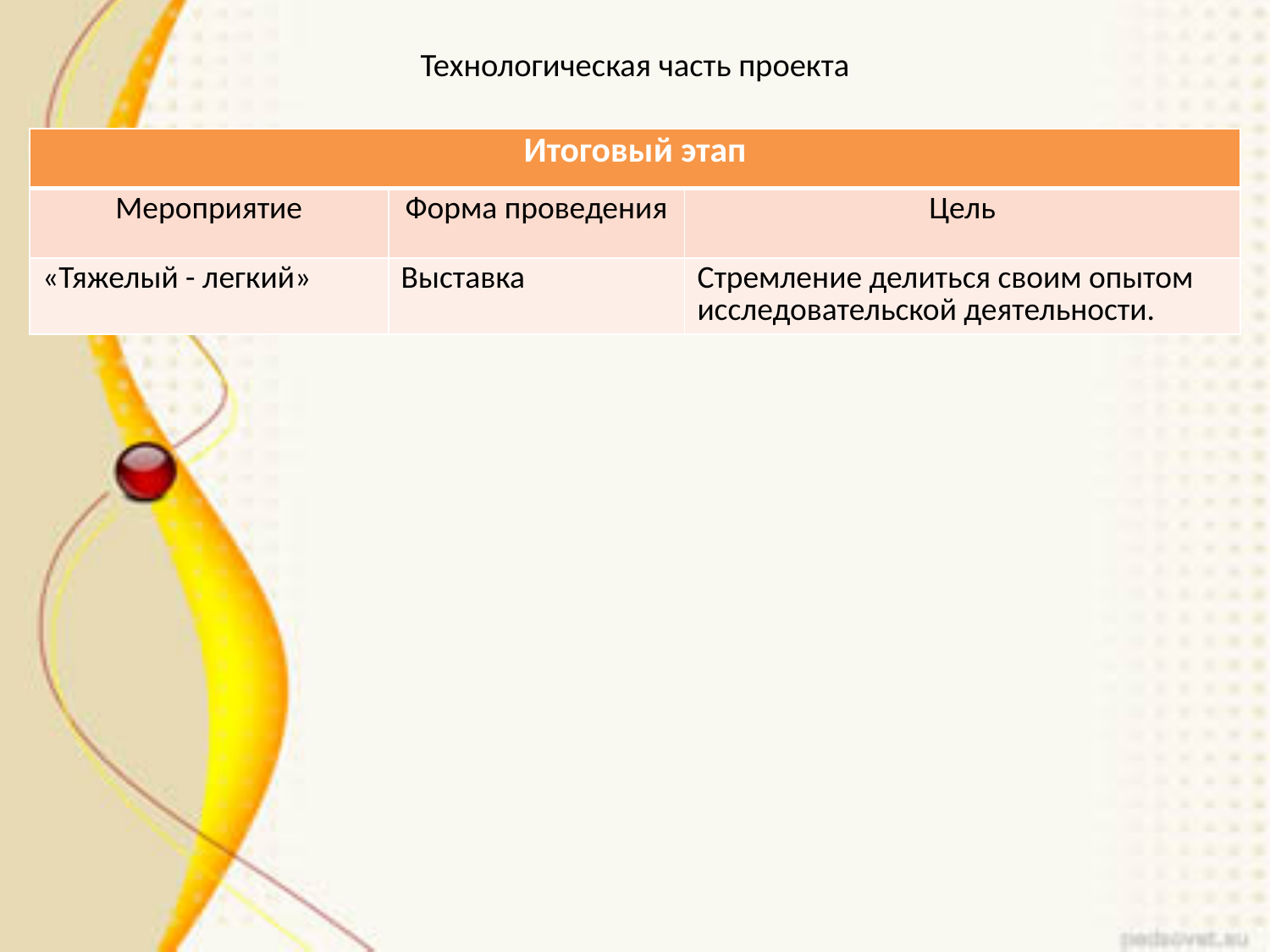

Технологическая часть проекта
| Итоговый этап |  |  |
| --- | --- | --- |
| Мероприятие | Форма проведения | Цель |
| «Тяжелый - легкий» | Выставка | Стремление делиться своим опытом исследовательской деятельности. |